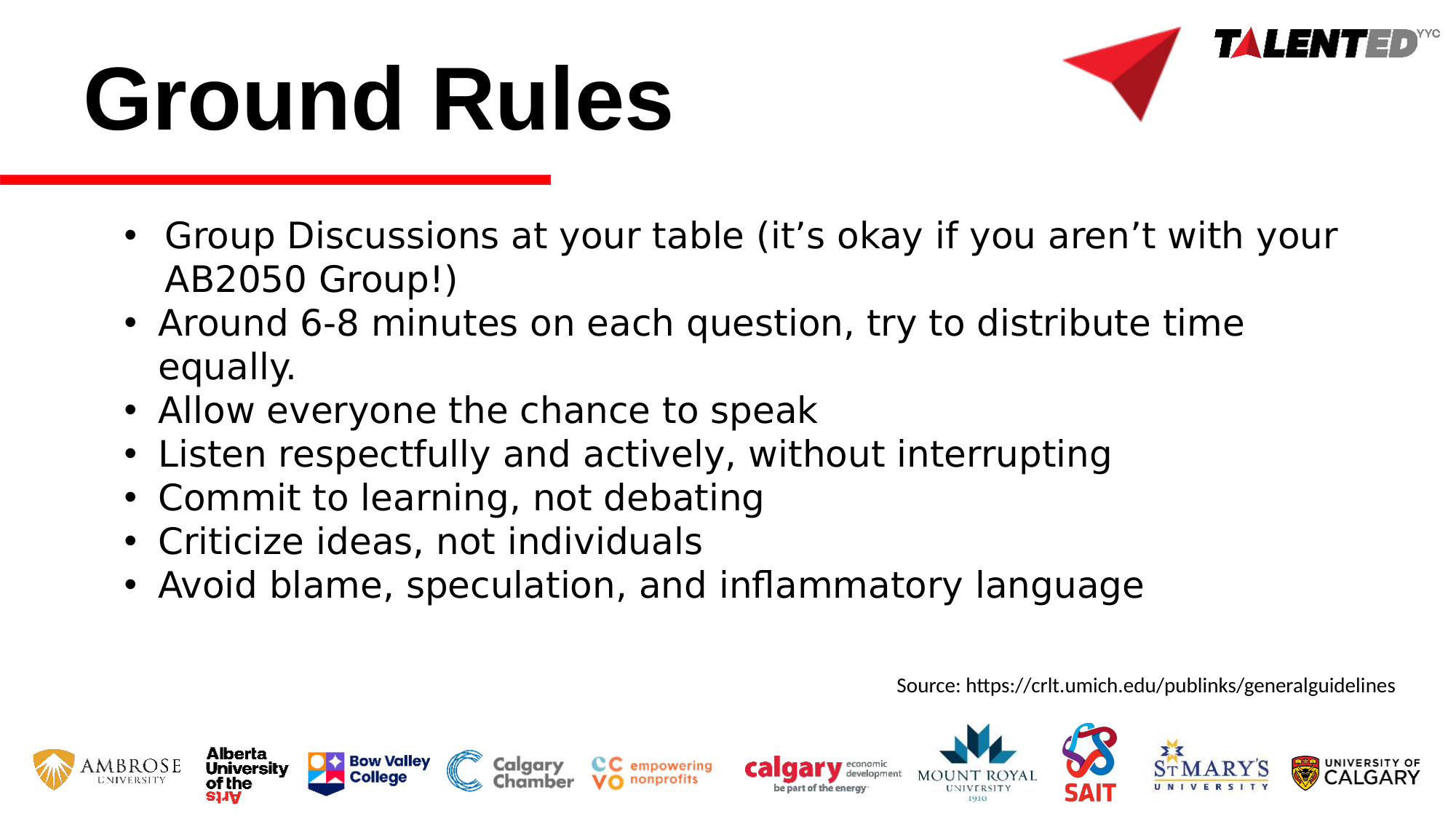

Ground Rules
Group Discussions at your table (it’s okay if you aren’t with your AB2050 Group!)
Around 6-8 minutes on each question, try to distribute time equally.
Allow everyone the chance to speak
Listen respectfully and actively, without interrupting
Commit to learning, not debating
Criticize ideas, not individuals
Avoid blame, speculation, and inflammatory language

Source: https://crlt.umich.edu/publinks/generalguidelines